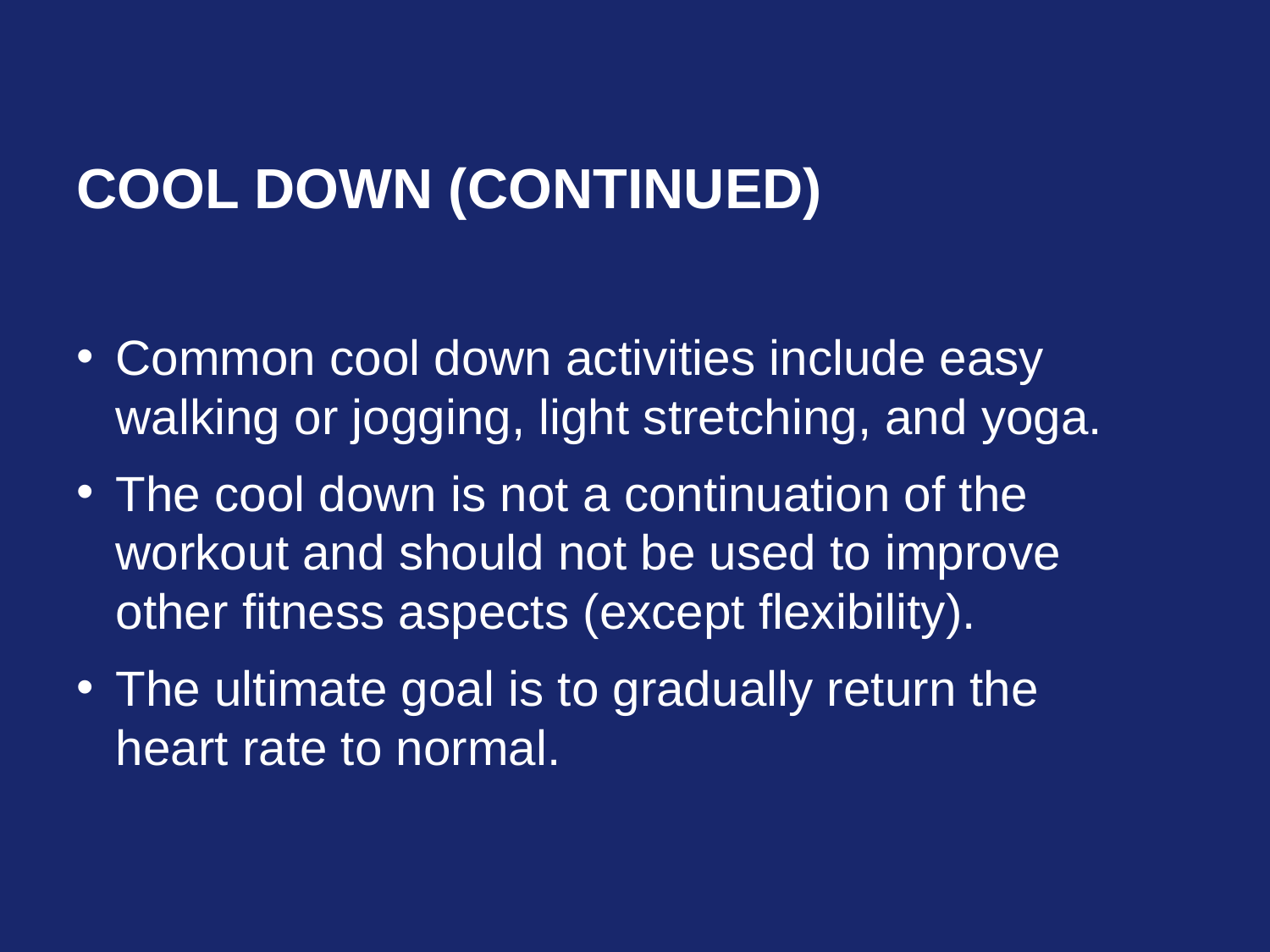

# Cool down (continued)
Common cool down activities include easy walking or jogging, light stretching, and yoga.
The cool down is not a continuation of the workout and should not be used to improve other fitness aspects (except flexibility).
The ultimate goal is to gradually return the heart rate to normal.